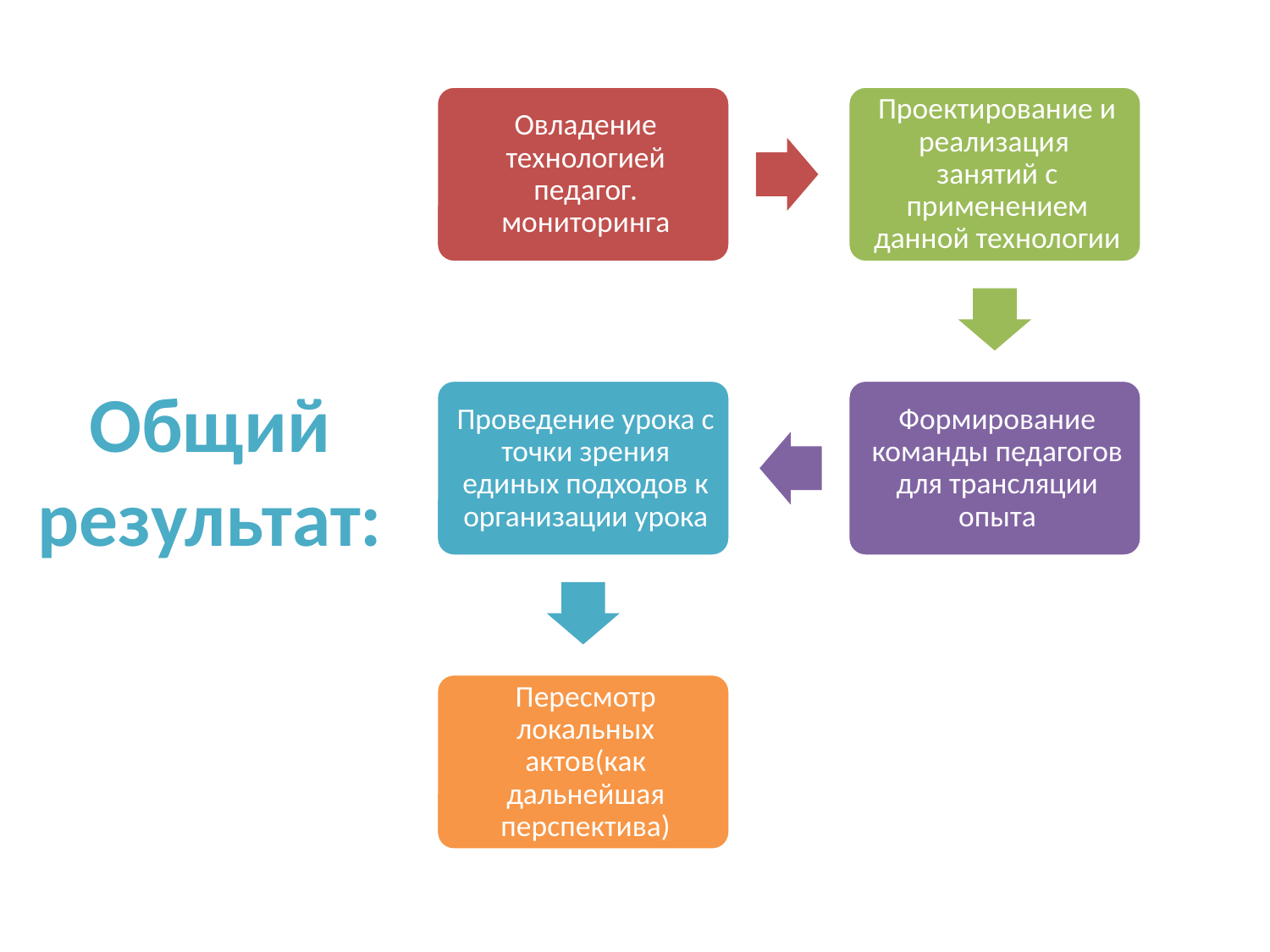

# Общий результат:
Овладение технологией педагог. мониторинга

Проектирование и реализация  занятий с применением данной технологии

Формирование команды педагогов для трансляции опыта

Проведение урока с точки зрения единых подходов к организации урока

Пересмотр локальных актов(как дальнейшая перспектива)